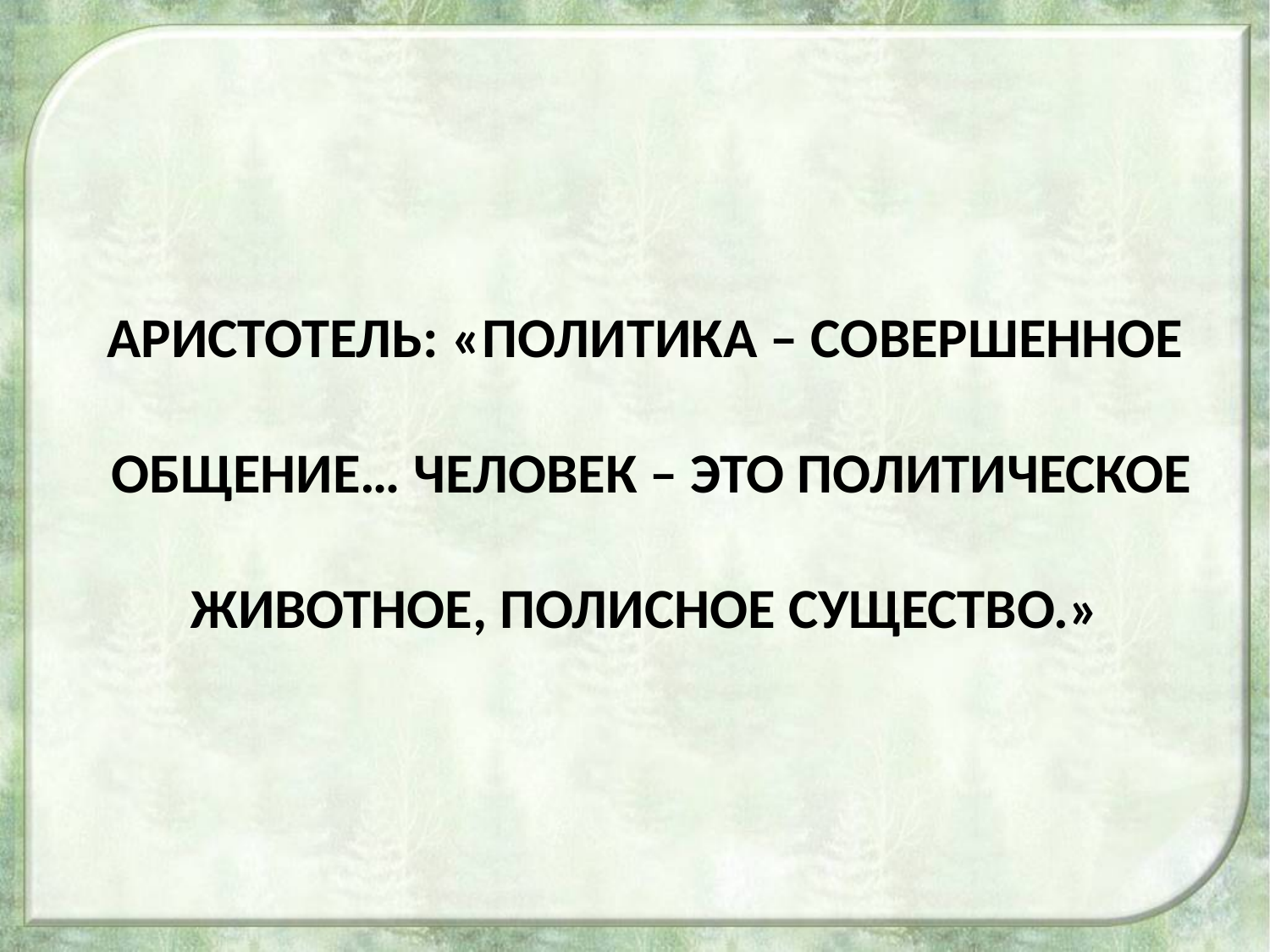

# АРИСТОТЕЛЬ: «ПОЛИТИКА – СОВЕРШЕННОЕ ОБЩЕНИЕ… ЧЕЛОВЕК – ЭТО ПОЛИТИЧЕСКОЕ ЖИВОТНОЕ, ПОЛИСНОЕ СУЩЕСТВО.»